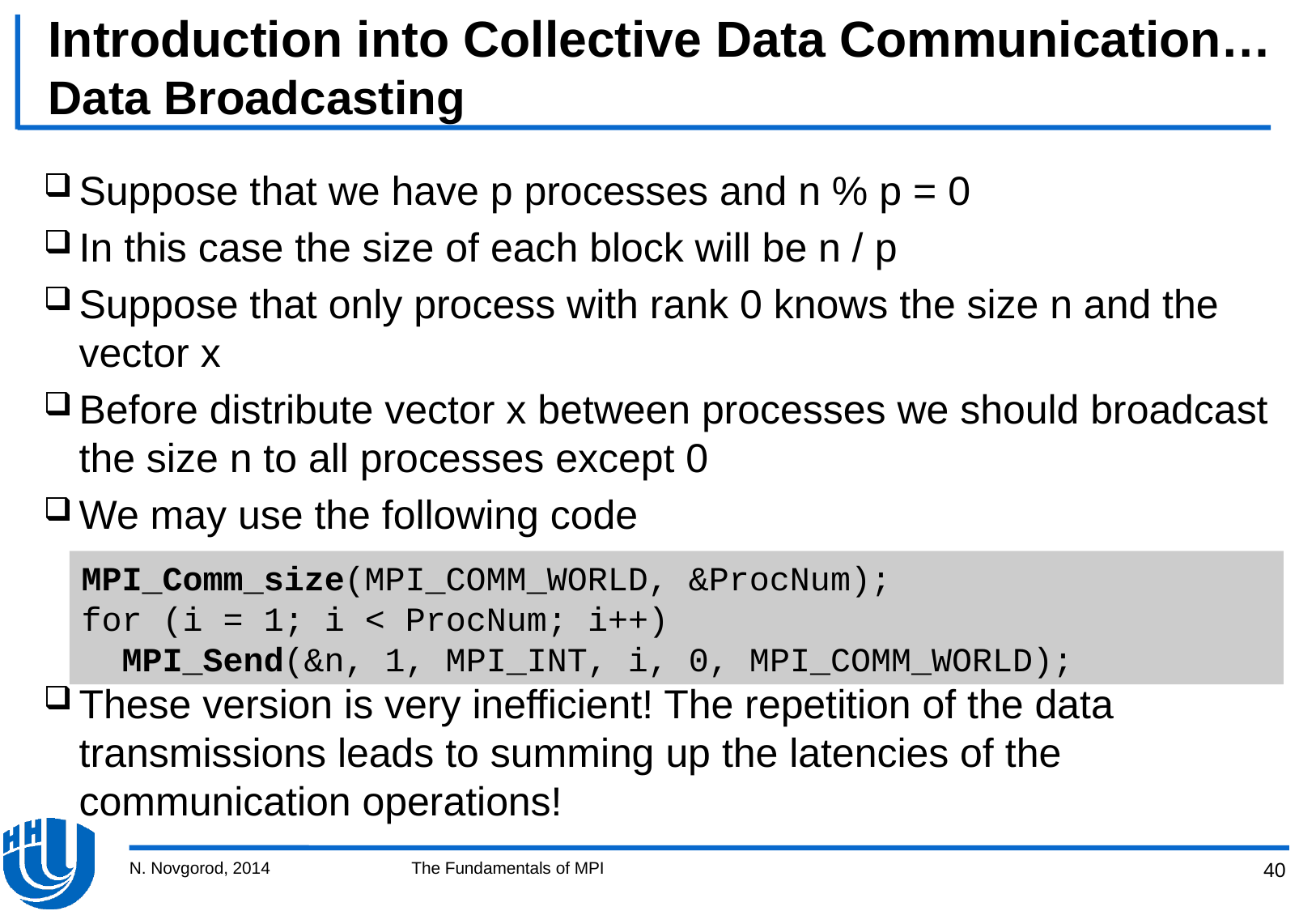

# Introduction into Collective Data Communication… Data Broadcasting
Suppose that we have p processes and n % p = 0
In this case the size of each block will be n / p
Suppose that only process with rank 0 knows the size n and the vector x
Before distribute vector x between processes we should broadcast the size n to all processes except 0
We may use the following code

These version is very inefficient! The repetition of the data transmissions leads to summing up the latencies of the communication operations!

MPI_Comm_size(MPI_COMM_WORLD, &ProcNum);
for (i = 1; i < ProcNum; i++)
  MPI_Send(&n, 1, MPI_INT, i, 0, MPI_COMM_WORLD);
N. Novgorod, 2014
The Fundamentals of MPI
40